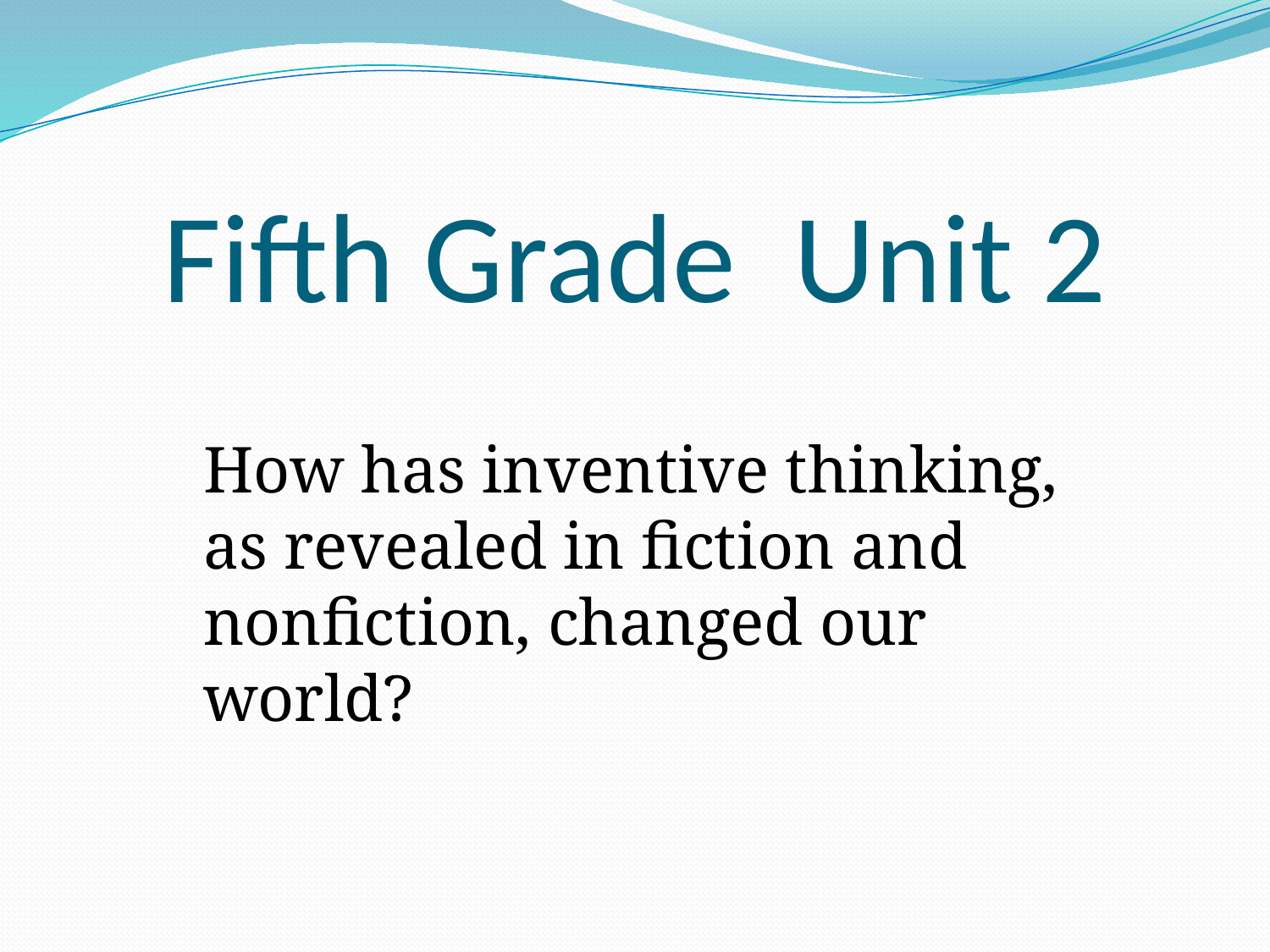

# Fifth Grade  Unit 2
How has inventive thinking, as revealed in fiction and nonfiction, changed our world?